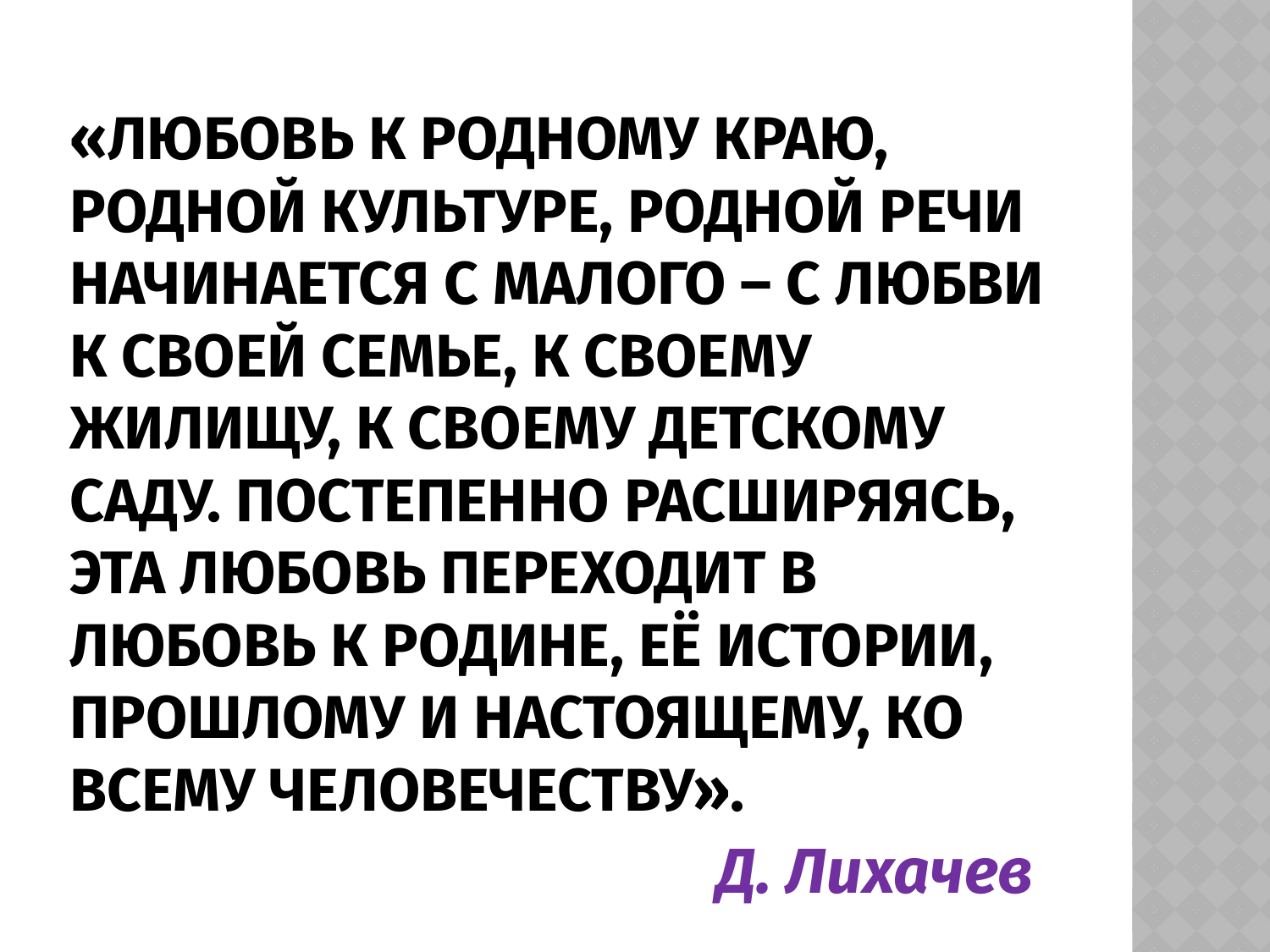

# «Любовь к родному краю, родной культуре, родной речи начинается с малого – с любви к своей семье, к своему жилищу, к своему детскому саду. Постепенно расширяясь, эта любовь переходит в любовь к Родине, её истории, прошлому и настоящему, ко всему человечеству».
Д. Лихачев